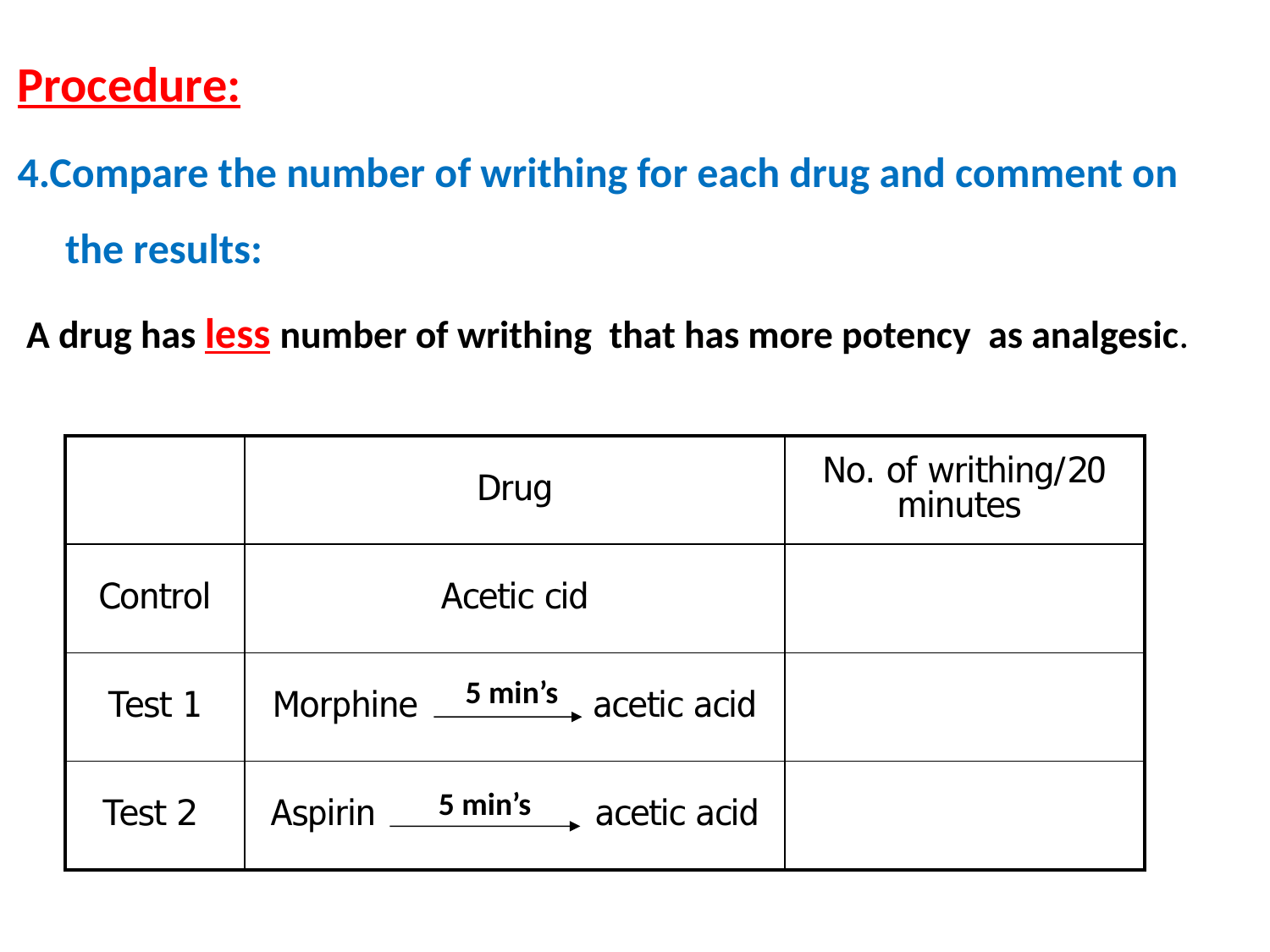

Procedure:
4.Compare the number of writhing for each drug and comment on the results:
 A drug has less number of writhing  that has more potency  as analgesic.

|  | Drug | No. of writhing/20 minutes |
| --- | --- | --- |
| Control | Acetic cid |  |
| Test 1 | Morphine acetic acid |  |
| Test 2 | Aspirin acetic acid |  |
5 min’s

5 min’s